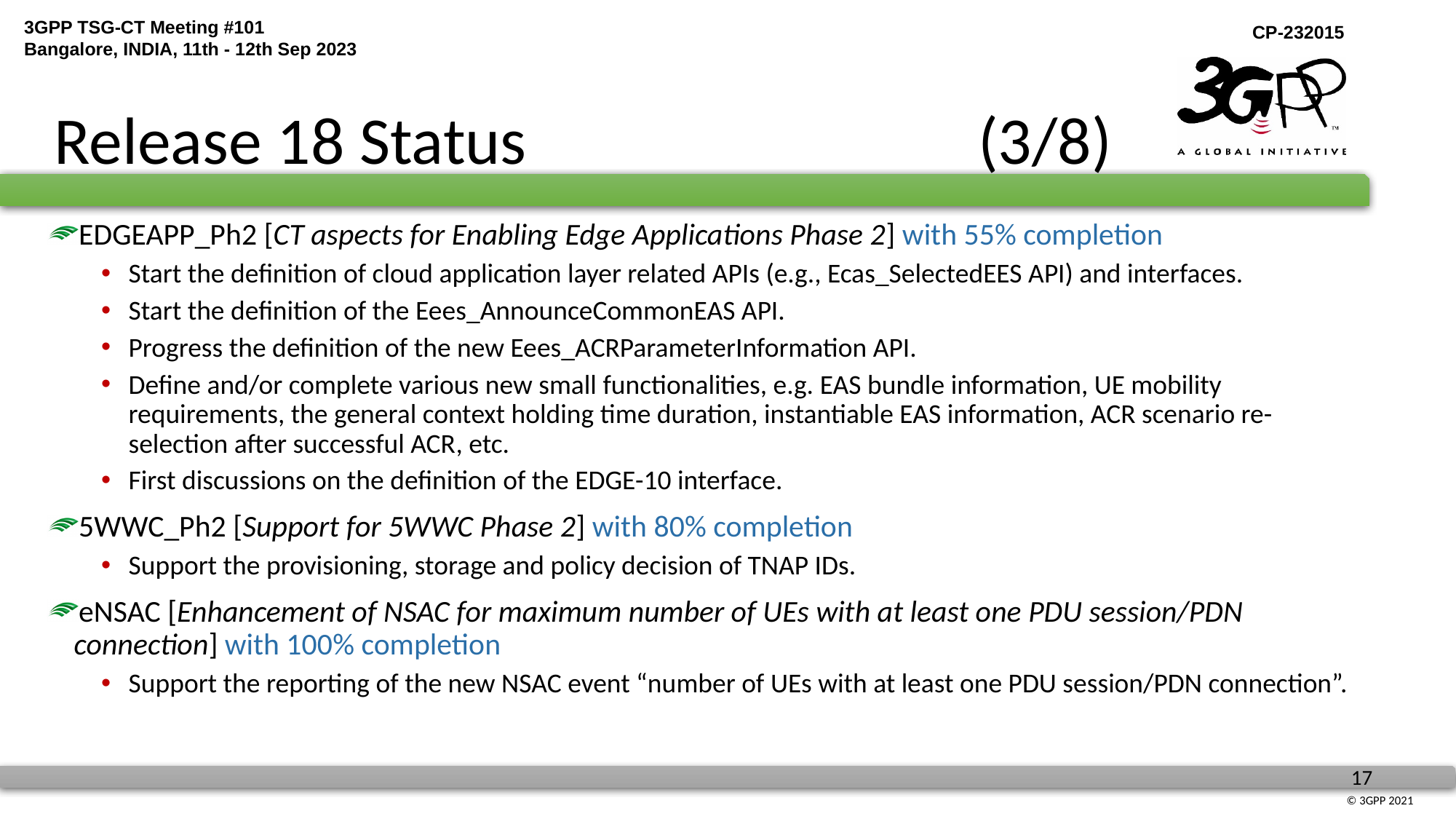

# Release 18 Status                              (3/8)
EDGEAPP_Ph2 [CT aspects for Enabling Edge Applications Phase 2] with 55% completion
Start the definition of cloud application layer related APIs (e.g., Ecas_SelectedEES API) and interfaces.
Start the definition of the Eees_AnnounceCommonEAS API.
Progress the definition of the new Eees_ACRParameterInformation API.
Define and/or complete various new small functionalities, e.g. EAS bundle information, UE mobility requirements, the general context holding time duration, instantiable EAS information, ACR scenario re-selection after successful ACR, etc.
First discussions on the definition of the EDGE-10 interface.
5WWC_Ph2 [Support for 5WWC Phase 2] with 80% completion
Support the provisioning, storage and policy decision of TNAP IDs.
eNSAC [Enhancement of NSAC for maximum number of UEs with at least one PDU session/PDN connection] with 100% completion
Support the reporting of the new NSAC event “number of UEs with at least one PDU session/PDN connection”.